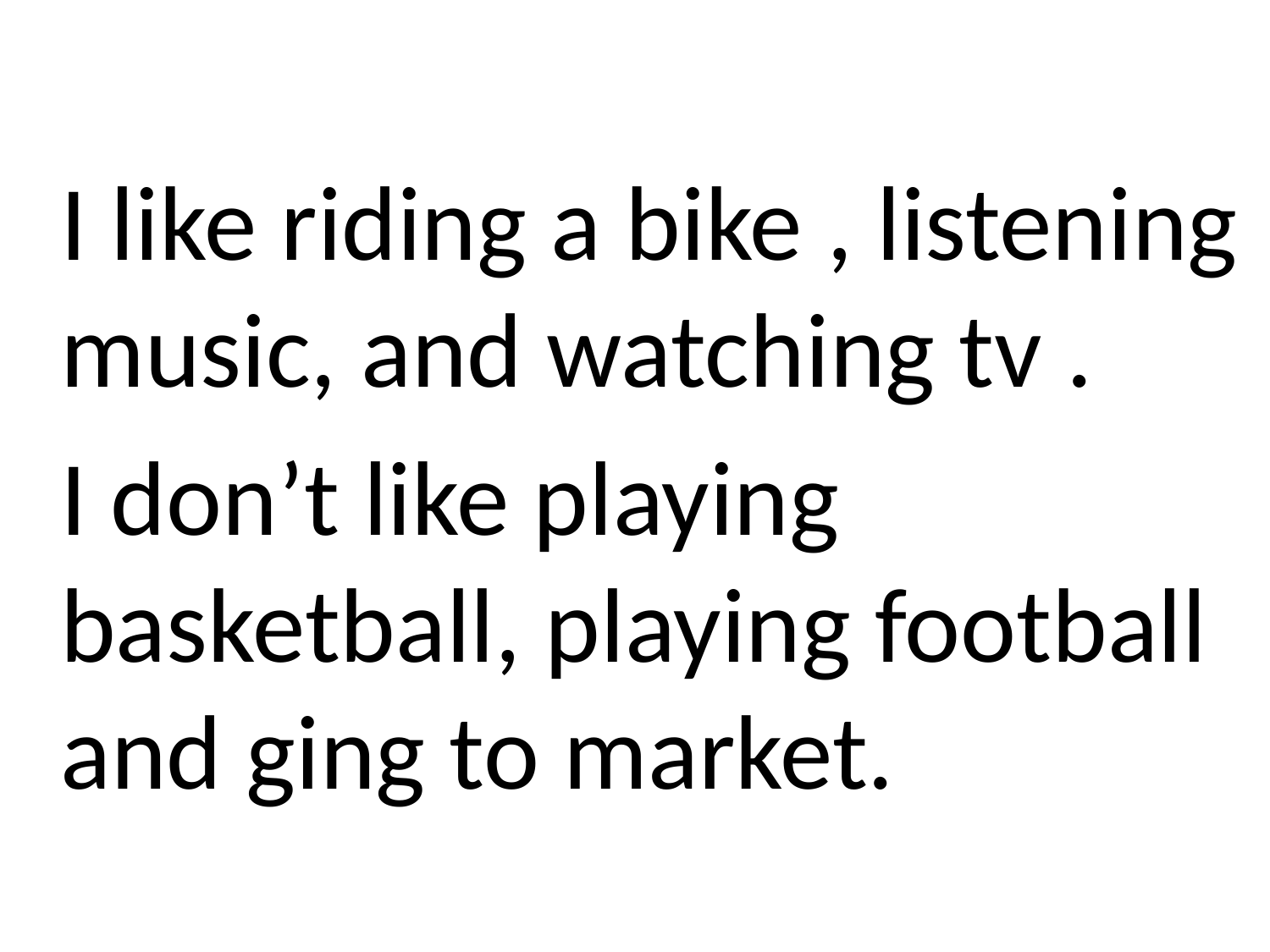

I like riding a bike , listening music, and watching tv .
  I don’t like playing basketball, playing football and ging to market.